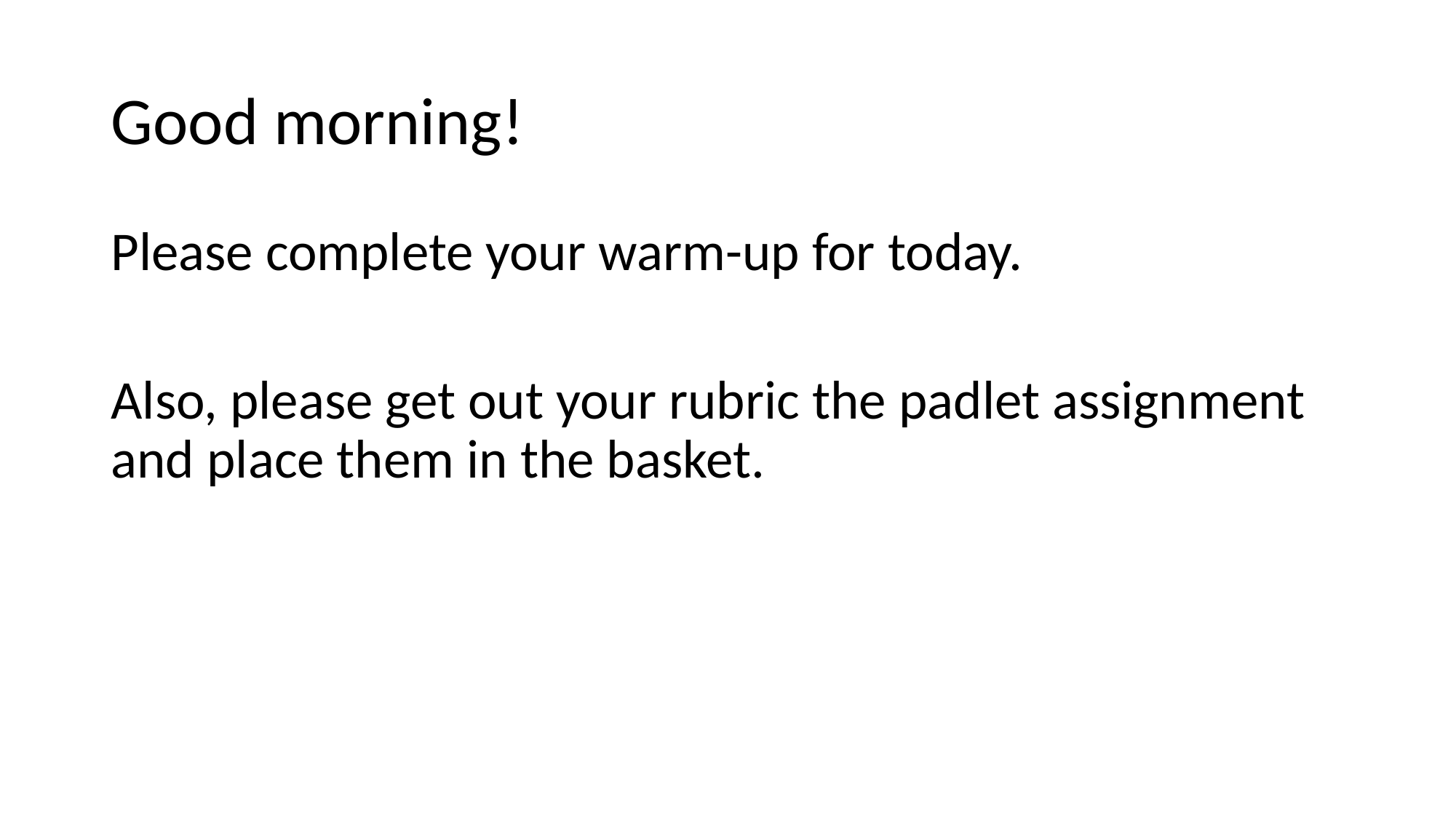

# Good morning!
Please complete your warm-up for today.

Also, please get out your rubric the padlet assignment and place them in the basket.